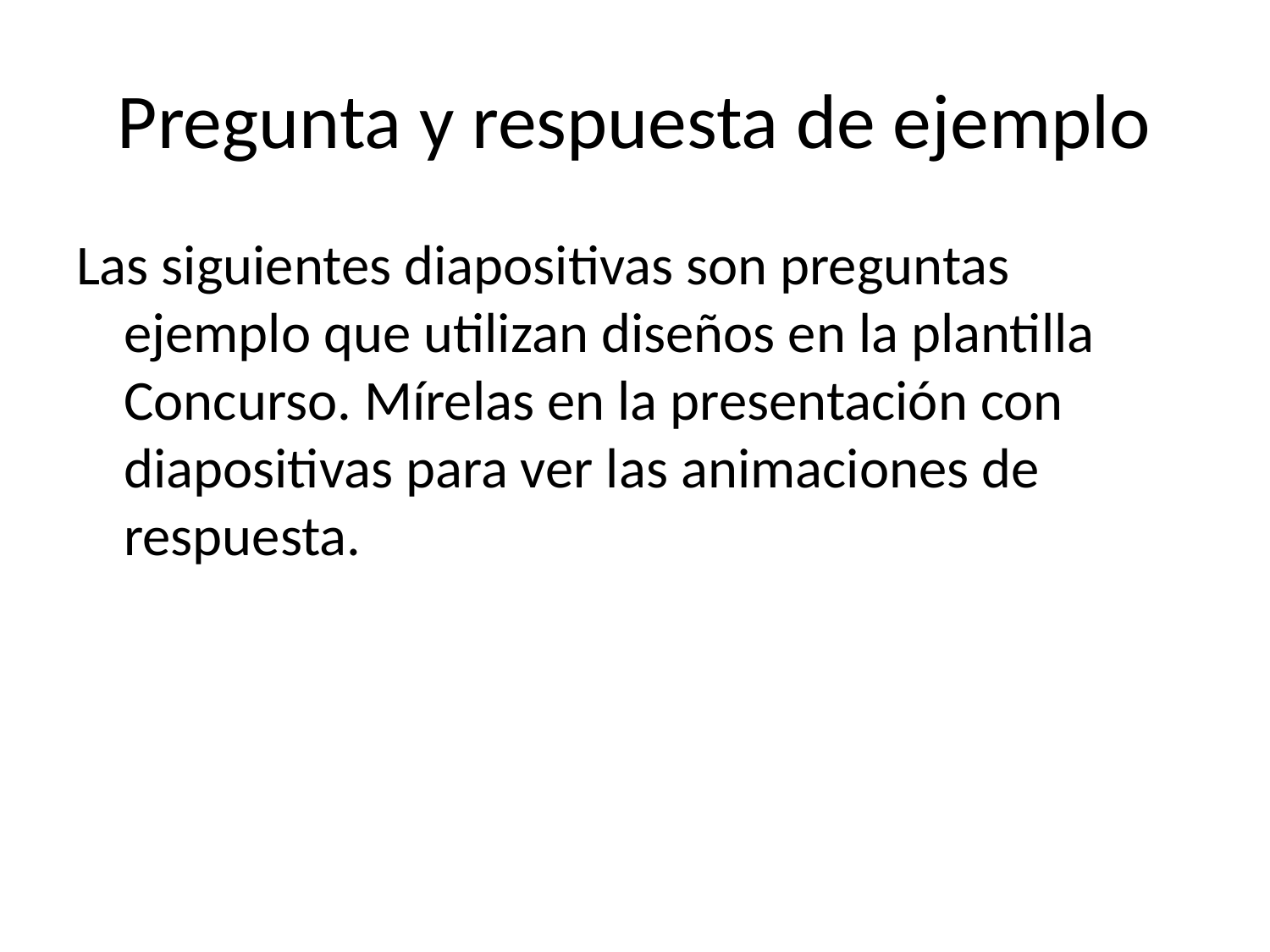

# Pregunta y respuesta de ejemplo
Las siguientes diapositivas son preguntas ejemplo que utilizan diseños en la plantilla Concurso. Mírelas en la presentación con diapositivas para ver las animaciones de respuesta.